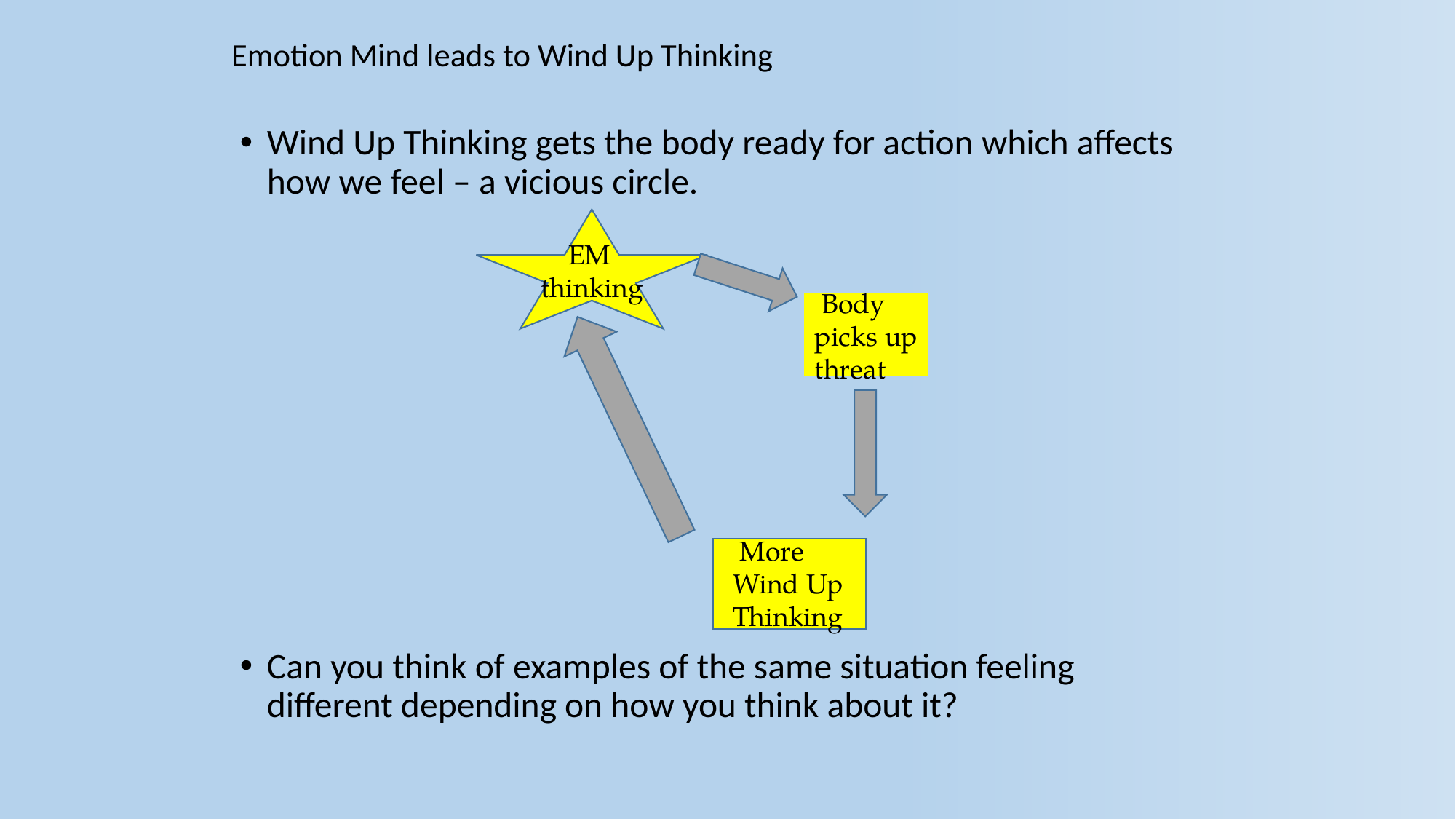

# Emotion Mind leads to Wind Up Thinking
Wind Up Thinking gets the body ready for action which affects  how we feel – a vicious circle.

Can you think of examples of the same situation feeling different depending on how you think about it?

    EM thinking

 Body picks up threat

 More Wind Up Thinking